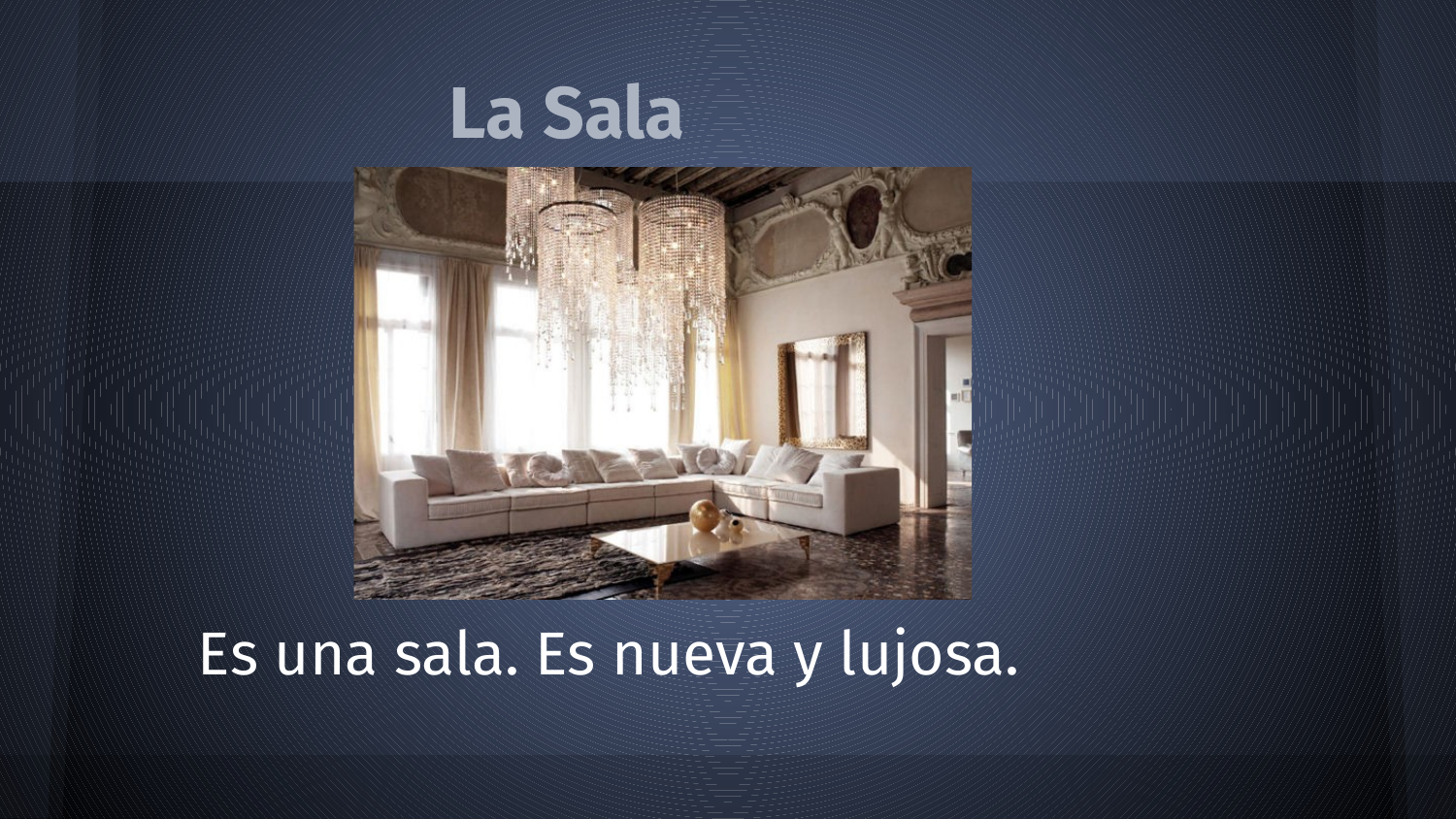

# La Sala

     Es una sala. Es nueva y lujosa.